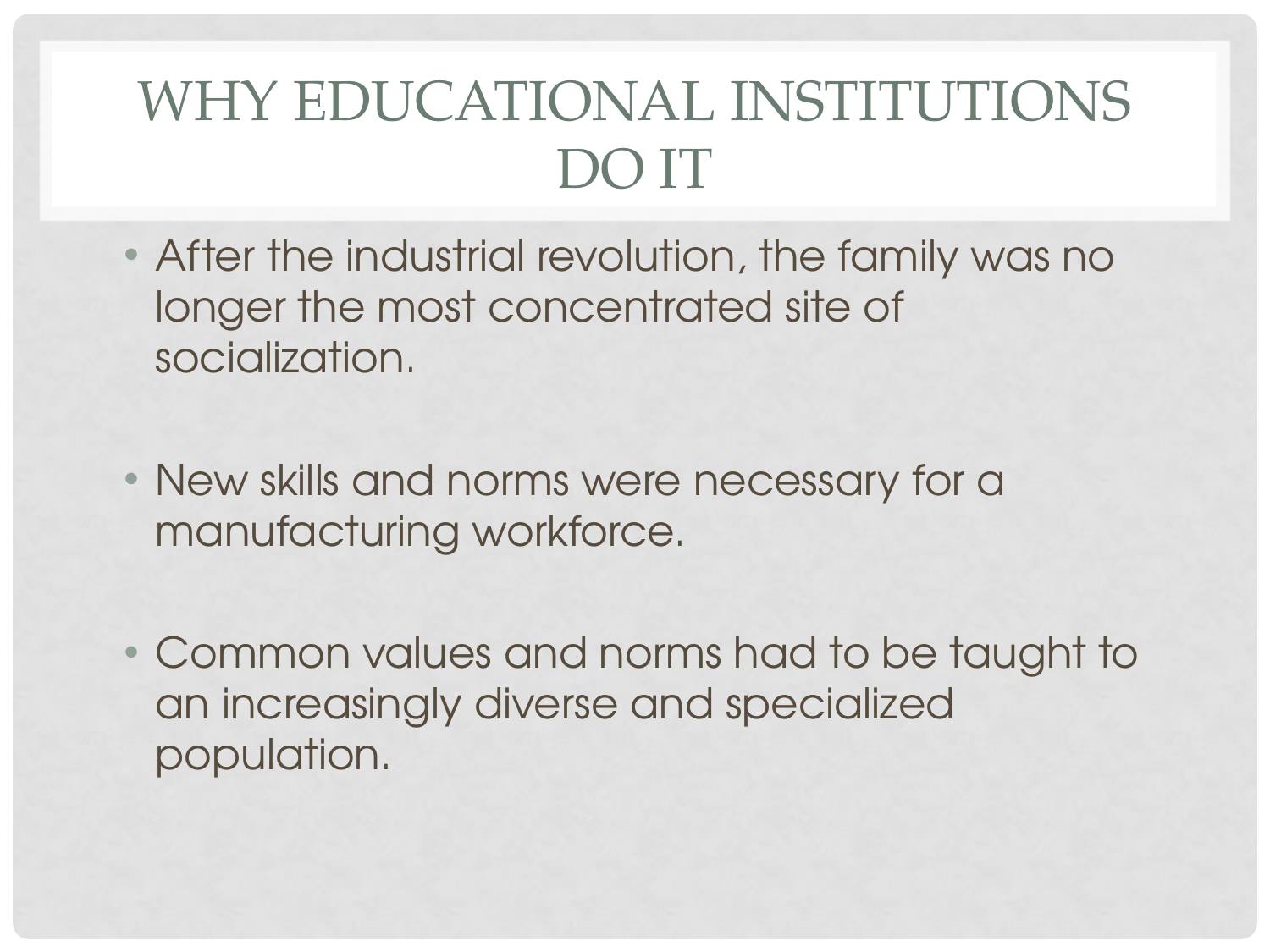

# WHY EDUCATIONAL INSTITUTIONS DO IT
After the industrial revolution, the family was no longer the most concentrated site of socialization.

New skills and norms were necessary for a manufacturing workforce.

Common values and norms had to be taught to an increasingly diverse and specialized population.